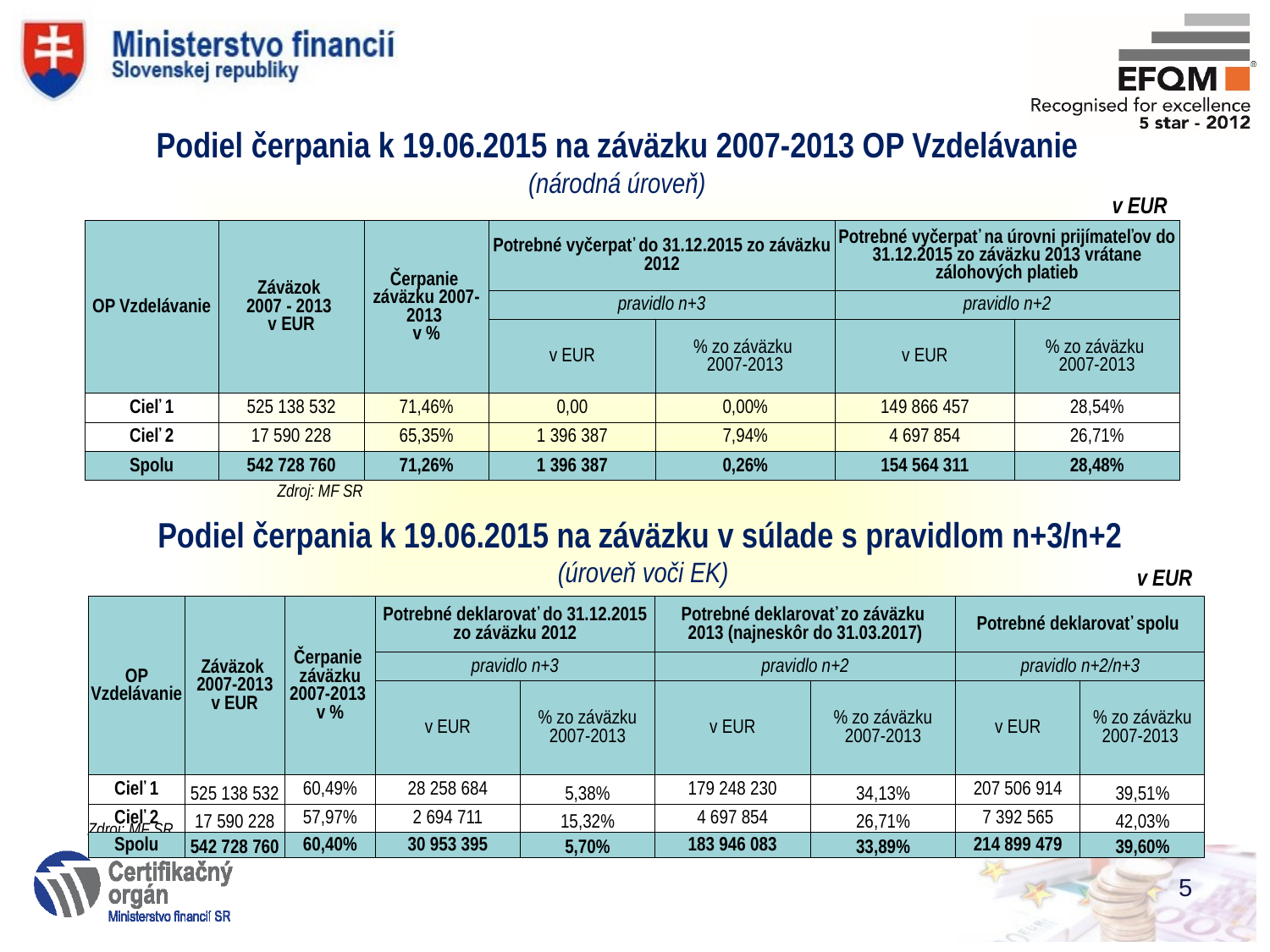

# Podiel čerpania k 19.06.2015 na záväzku 2007-2013 OP Vzdelávanie (národná úroveň)
v EUR
| OP Vzdelávanie | Záväzok 2007 - 2013 v EUR | Čerpanie záväzku 2007-2013 v % | Potrebné vyčerpať do 31.12.2015 zo záväzku 2012 |  | Potrebné vyčerpať na úrovni prijímateľov do 31.12.2015 zo záväzku 2013 vrátane zálohových platieb |  |
| --- | --- | --- | --- | --- | --- | --- |
|  |  |  | pravidlo n+3 |  | pravidlo n+2 |  |
|  |  |  | v EUR | % zo záväzku 2007-2013 | v EUR | % zo záväzku 2007-2013 |
| Cieľ 1 | 525 138 532 | 71,46% | 0,00 | 0,00% | 149 866 457 | 28,54% |
| Cieľ 2 | 17 590 228 | 65,35% | 1 396 387 | 7,94% | 4 697 854 | 26,71% |
| Spolu | 542 728 760 | 71,26% | 1 396 387 | 0,26% | 154 564 311 | 28,48% |
Zdroj: MF SR
Podiel čerpania k 19.06.2015 na záväzku v súlade s pravidlom n+3/n+2
 (úroveň voči EK)
v EUR
| OP Vzdelávanie | Záväzok 2007-2013 v EUR | Čerpanie záväzku 2007-2013 v % | Potrebné deklarovať do 31.12.2015 zo záväzku 2012 |  | Potrebné deklarovať zo záväzku 2013 (najneskôr do 31.03.2017) |  | Potrebné deklarovať spolu |  |
| --- | --- | --- | --- | --- | --- | --- | --- | --- |
|  |  |  | pravidlo n+3 |  | pravidlo n+2 |  | pravidlo n+2/n+3 |  |
|  |  |  | v EUR | % zo záväzku 2007-2013 | v EUR | % zo záväzku 2007-2013 | v EUR | % zo záväzku 2007-2013 |
| Cieľ 1 | 525 138 532 | 60,49% | 28 258 684 | 5,38% | 179 248 230 | 34,13% | 207 506 914 | 39,51% |
| Cieľ 2 | 17 590 228 | 57,97% | 2 694 711 | 15,32% | 4 697 854 | 26,71% | 7 392 565 | 42,03% |
| Spolu | 542 728 760 | 60,40% | 30 953 395 | 5,70% | 183 946 083 | 33,89% | 214 899 479 | 39,60% |
Zdroj: MF SR
5